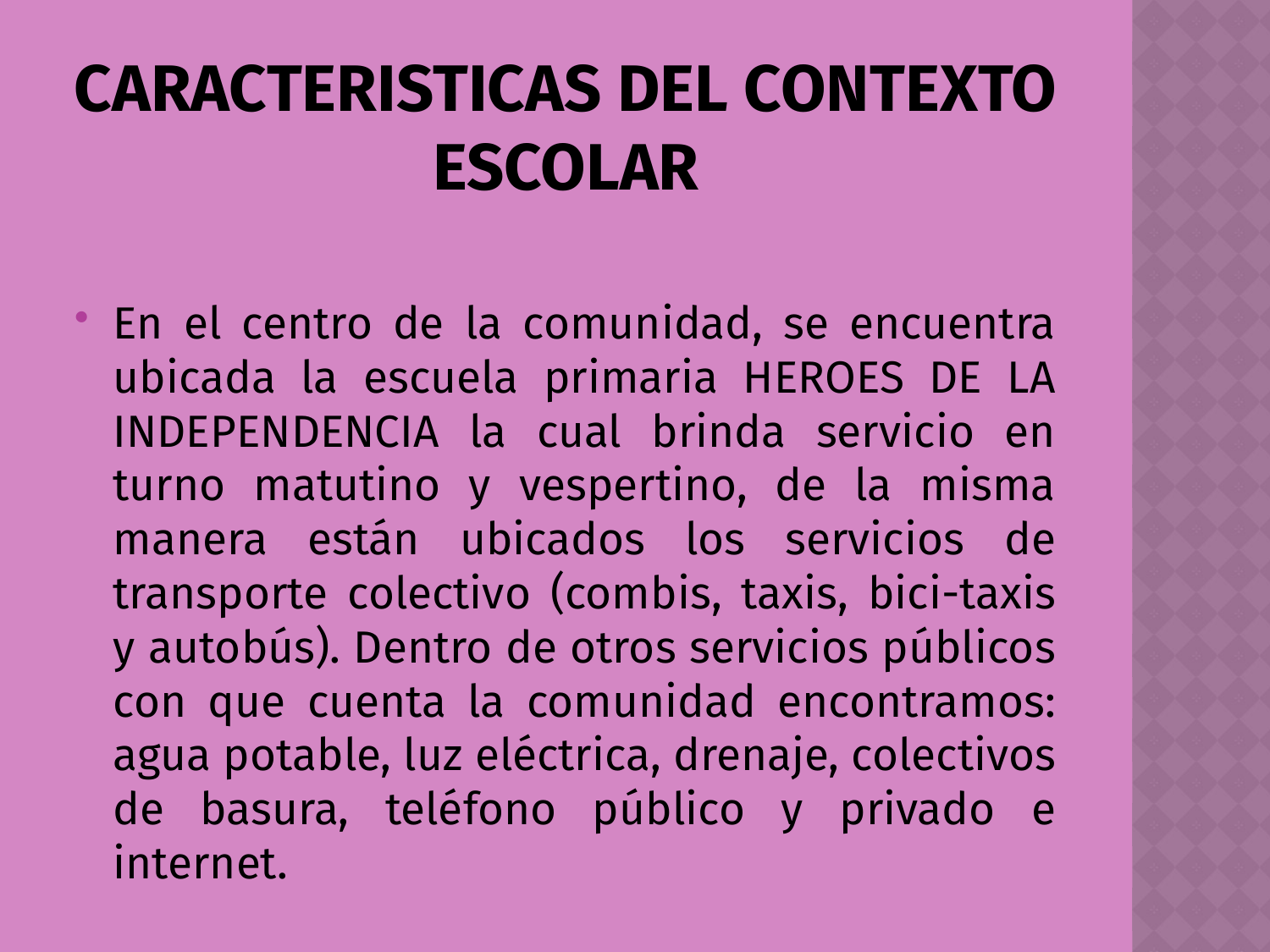

# CARACTERISTICAS DEL CONTEXTO ESCOLAR

En el centro de la comunidad, se encuentra ubicada la escuela primaria HEROES DE LA INDEPENDENCIA la cual brinda servicio en turno matutino y vespertino, de la misma manera están ubicados los servicios de transporte colectivo (combis, taxis, bici-taxis y autobús). Dentro de otros servicios públicos con que cuenta la comunidad encontramos: agua potable, luz eléctrica, drenaje, colectivos de basura, teléfono público y privado e internet.